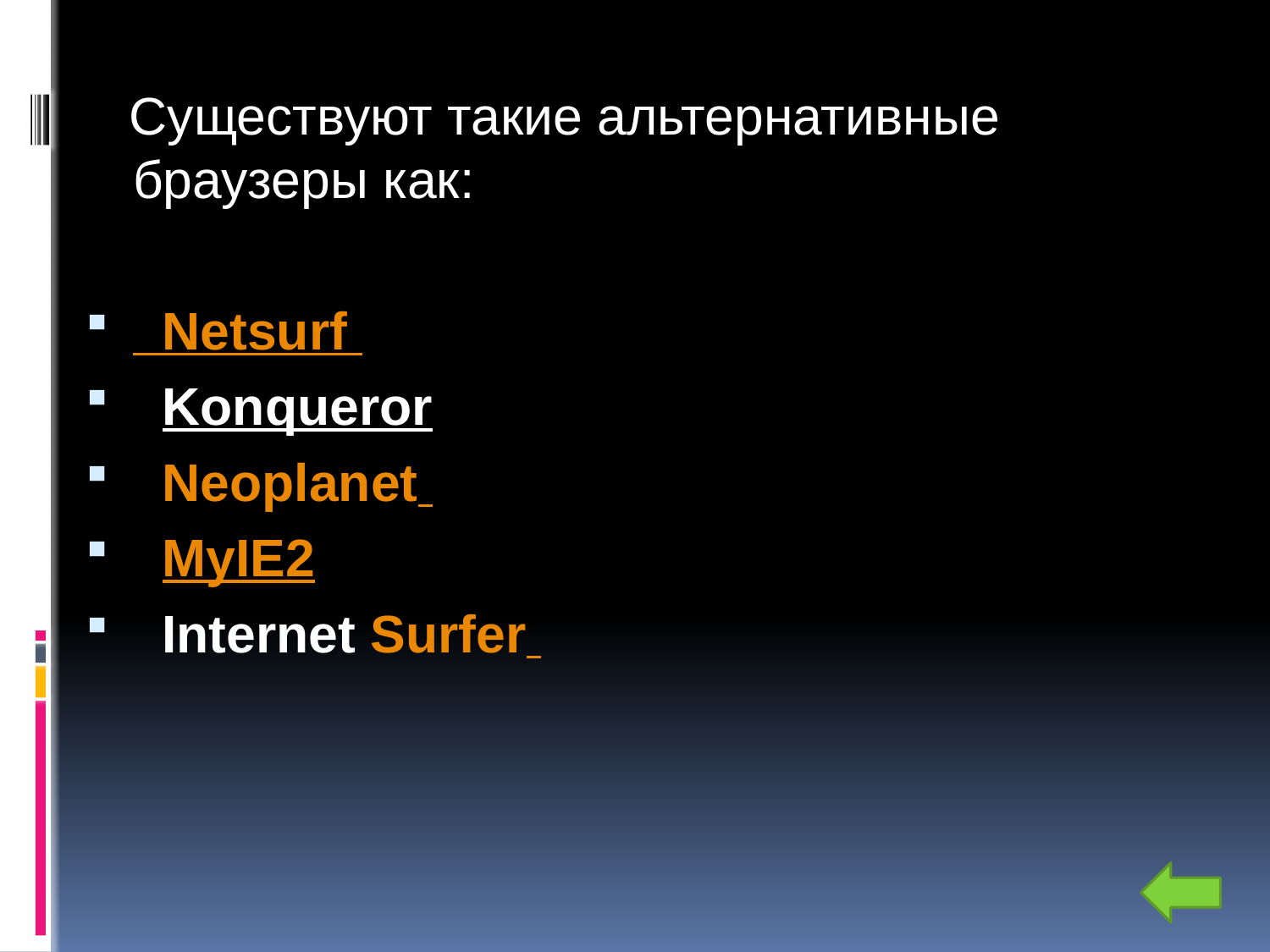

Существуют такие альтернативные браузеры как:

  Netsurf
  Konqueror
  Neoplanet
  MyIE2
  Internet Surfer